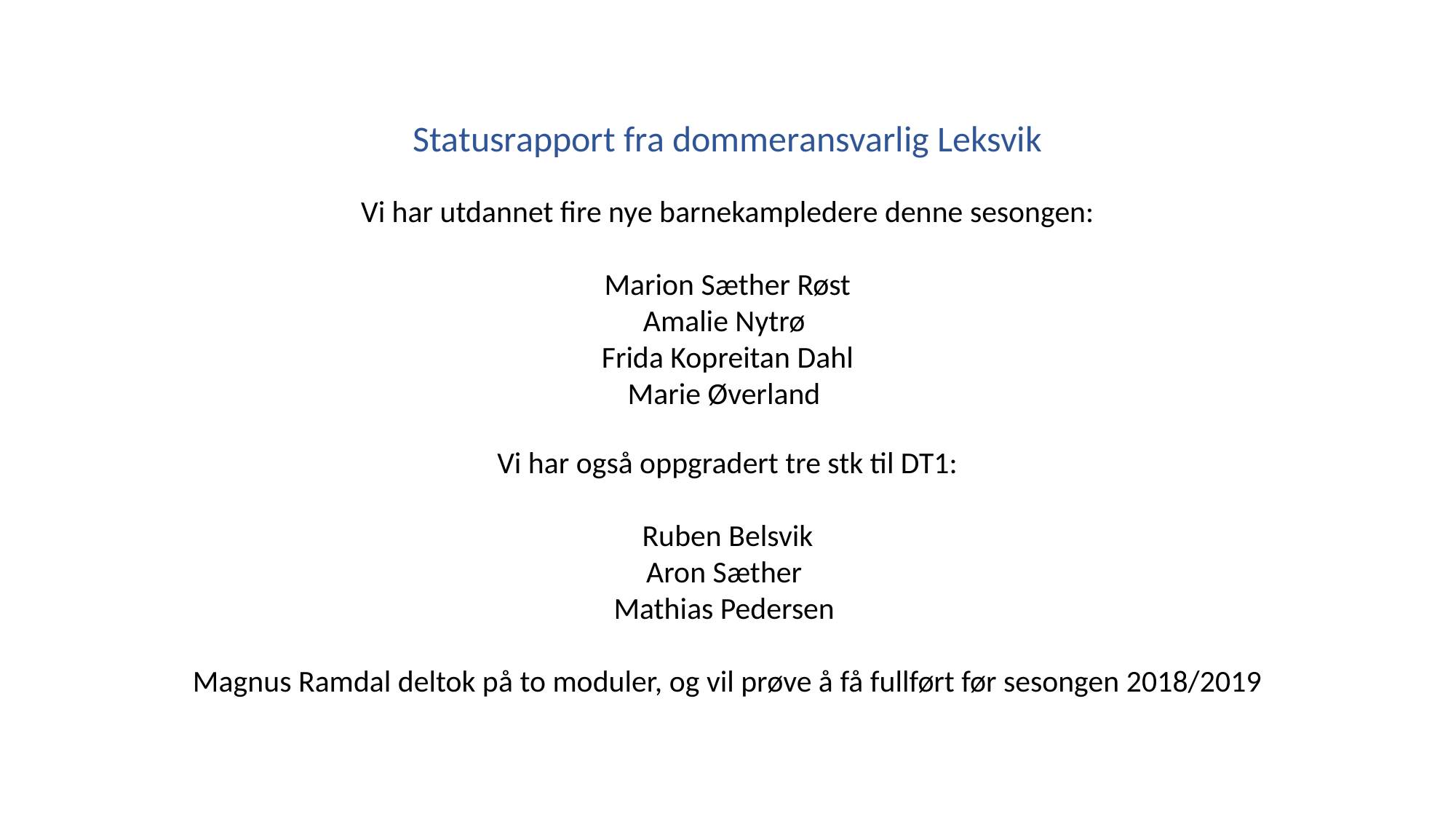

Statusrapport fra dommeransvarlig Leksvik

Vi har utdannet fire nye barnekampledere denne sesongen:

Marion Sæther Røst
Amalie Nytrø
Frida Kopreitan Dahl
Marie Øverland

Vi har også oppgradert tre stk til DT1:

Ruben Belsvik
Aron Sæther
Mathias Pedersen

Magnus Ramdal deltok på to moduler, og vil prøve å få fullført før sesongen 2018/2019